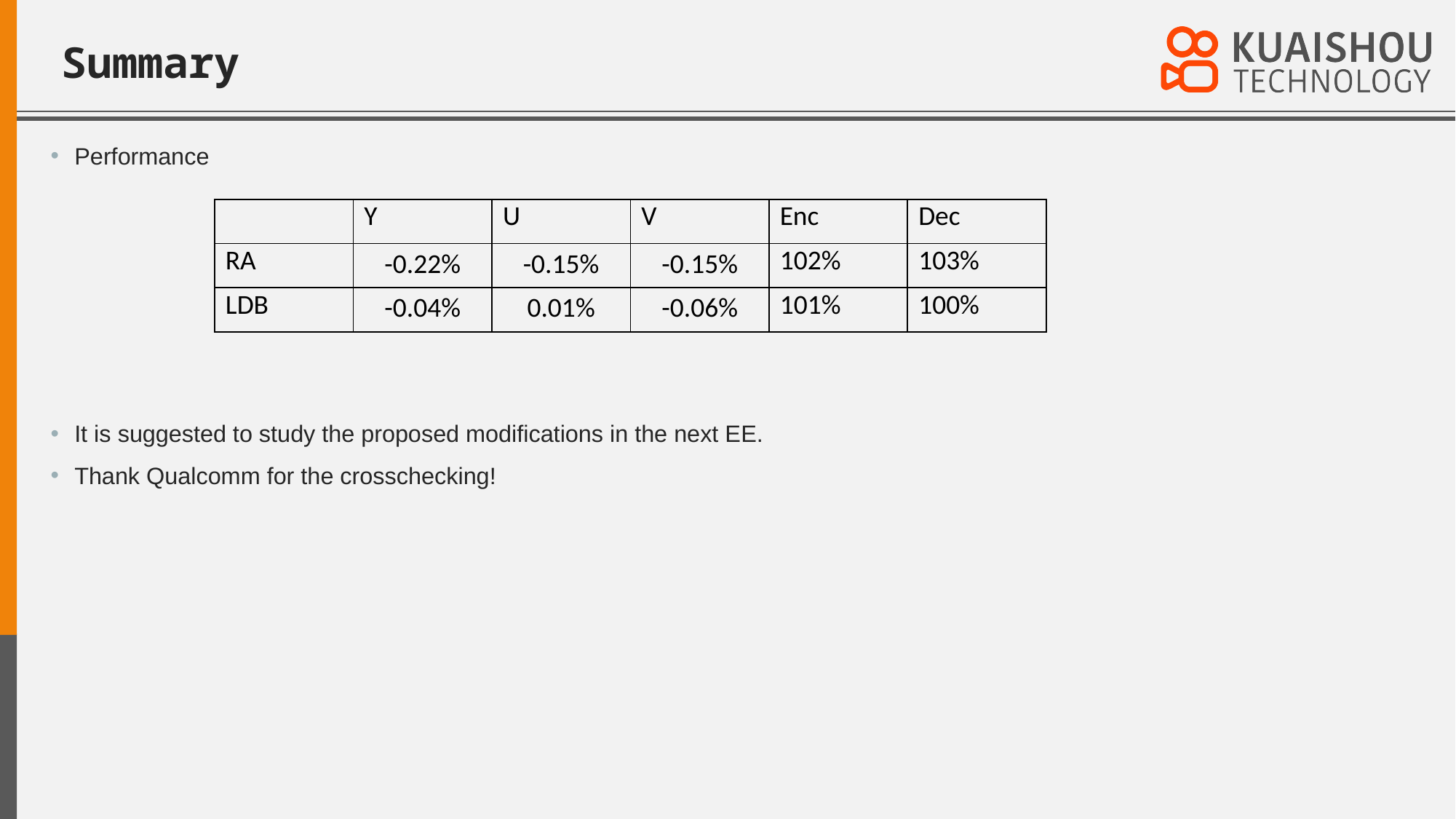

# Summary
Performance

It is suggested to study the proposed modifications in the next EE.
Thank Qualcomm for the crosschecking!

|  | Y | U | V | Enc | Dec |
| --- | --- | --- | --- | --- | --- |
| RA | -0.22% | -0.15% | -0.15% | 102% | 103% |
| LDB | -0.04% | 0.01% | -0.06% | 101% | 100% |